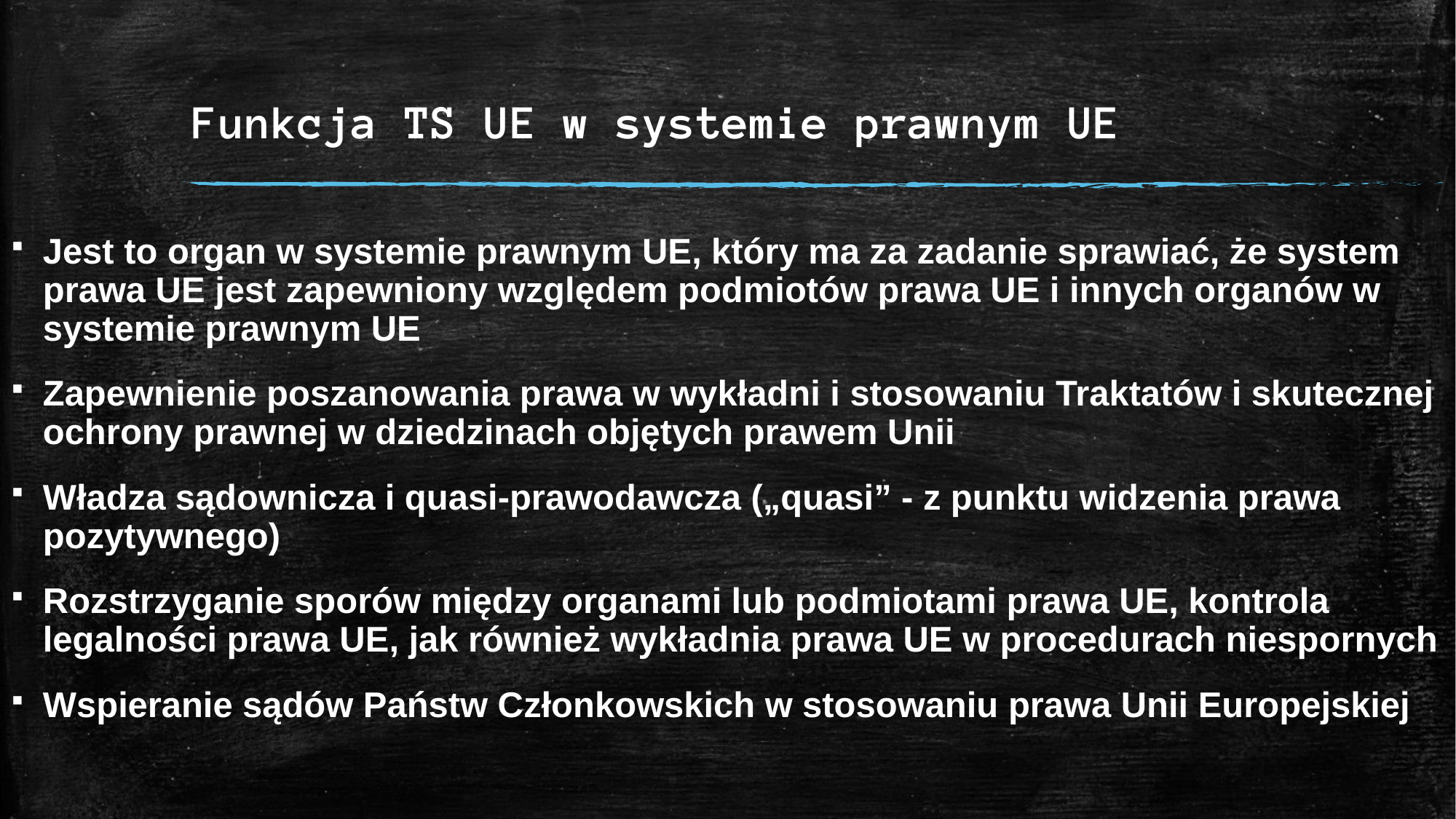

# Funkcja TS UE w systemie prawnym UE
Jest to organ w systemie prawnym UE, który ma za zadanie sprawiać, że system prawa UE jest zapewniony względem podmiotów prawa UE i innych organów w systemie prawnym UE
Zapewnienie poszanowania prawa w wykładni i stosowaniu Traktatów i skutecznej ochrony prawnej w dziedzinach objętych prawem Unii
Władza sądownicza i quasi-prawodawcza („quasi” - z punktu widzenia prawa pozytywnego)
Rozstrzyganie sporów między organami lub podmiotami prawa UE, kontrola legalności prawa UE, jak również wykładnia prawa UE w procedurach niespornych
Wspieranie sądów Państw Członkowskich w stosowaniu prawa Unii Europejskiej